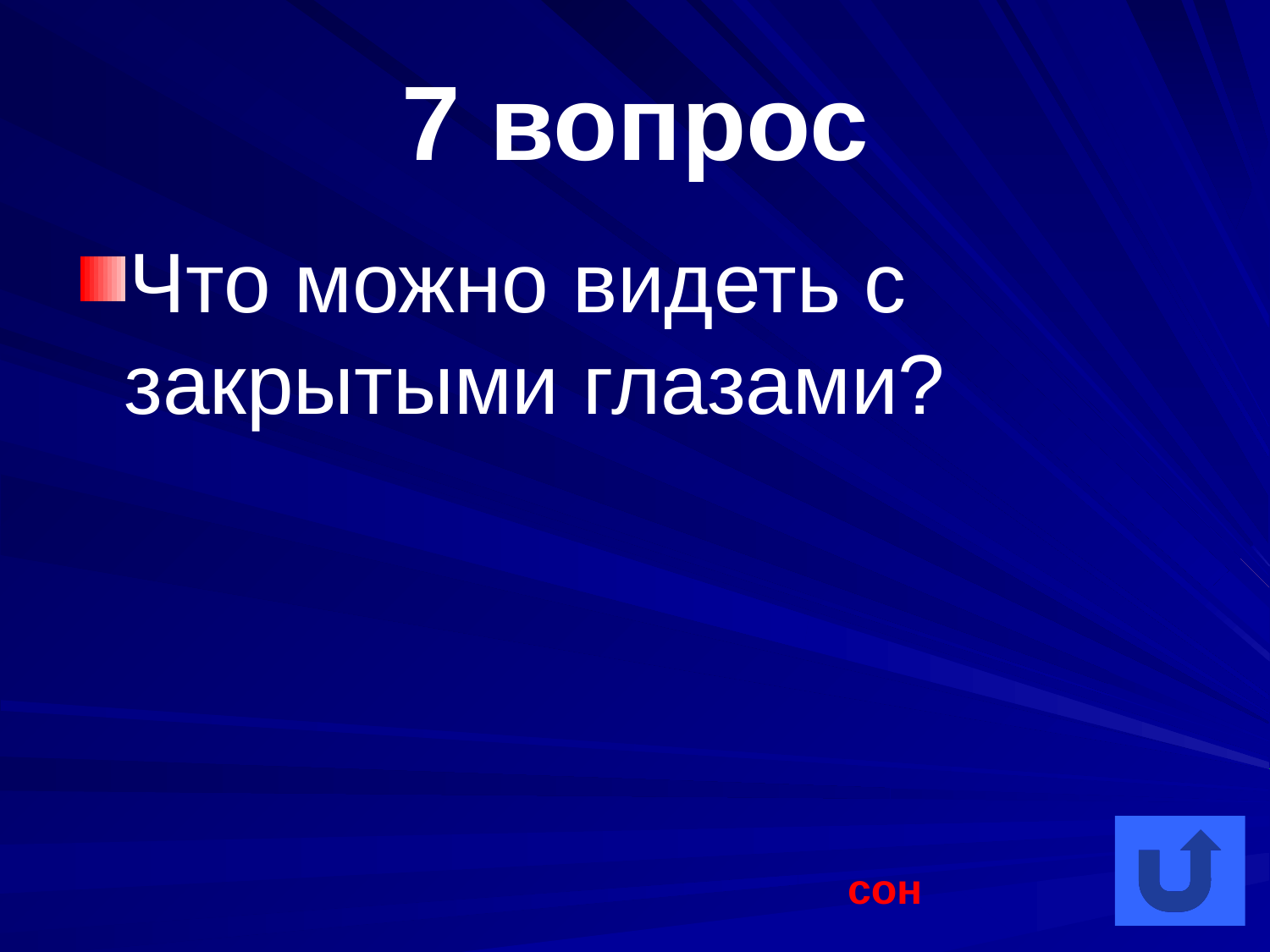

# 7 вопрос
Что можно видеть с закрытыми глазами?

сон